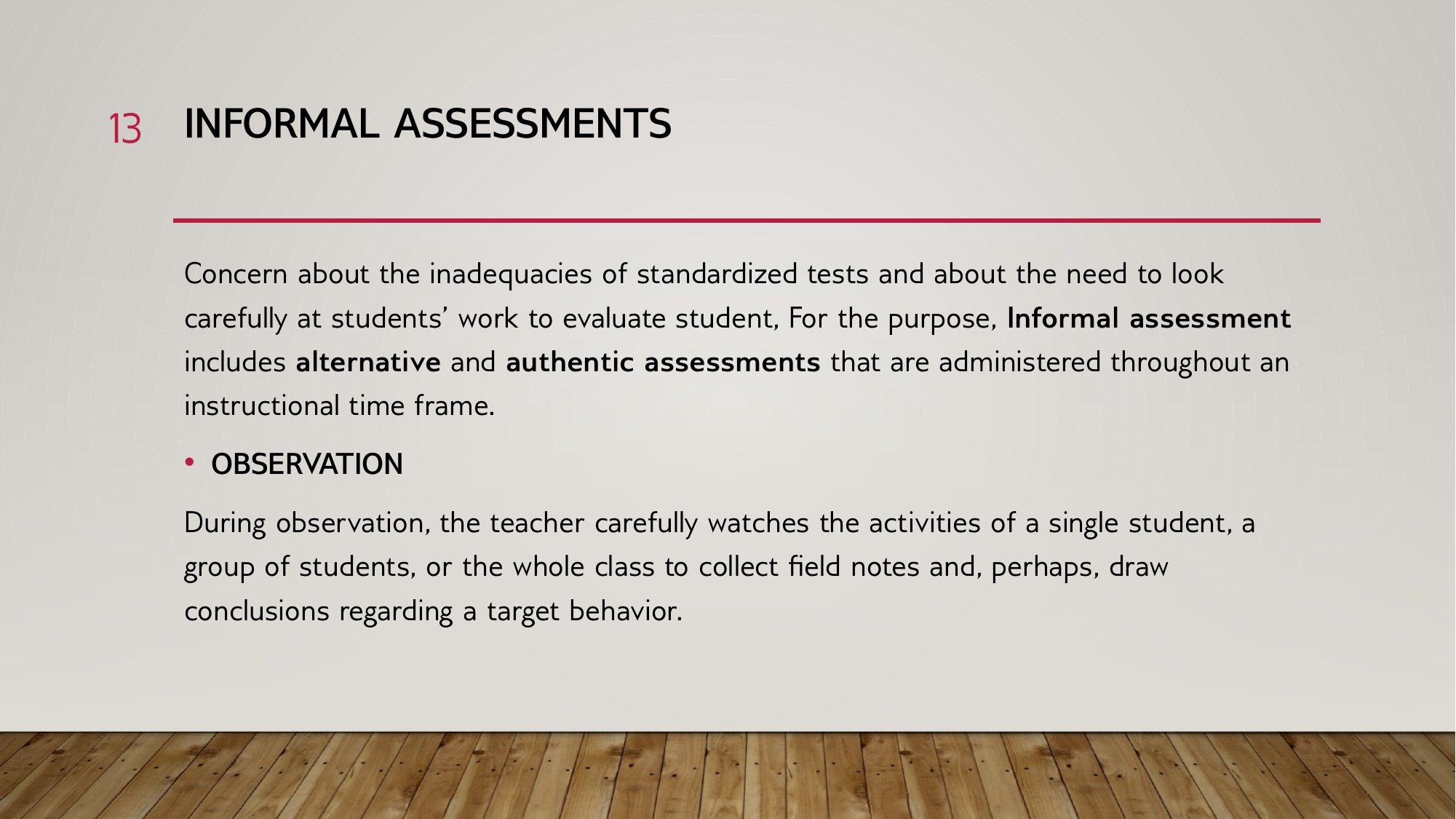

13
# INFORMAL ASSESSMENTS
Concern about the inadequacies of standardized tests and about the need to look carefully at students’ work to evaluate student, For the purpose, Informal assessment includes alternative and authentic assessments that are administered throughout an instructional time frame.
OBSERVATION
During observation, the teacher carefully watches the activities of a single student, a group of students, or the whole class to collect field notes and, perhaps, draw conclusions regarding a target behavior.